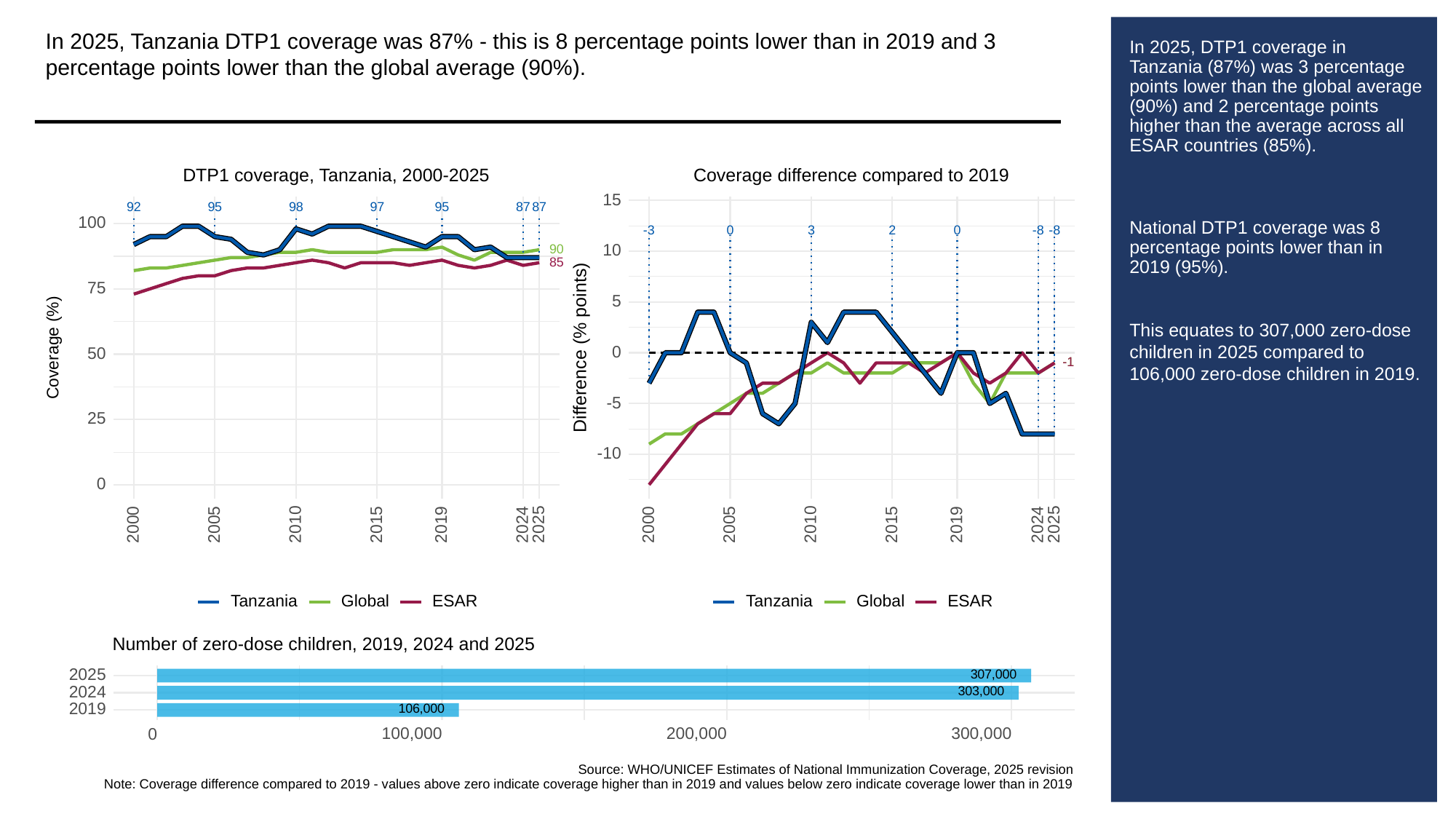

In 2025, Tanzania DTP1 coverage was 87% - this is 8 percentage points lower than in 2019 and 3 percentage points lower than the global average (90%).
# In 2025, DTP1 coverage in Tanzania (87%) was 3 percentage points lower than the global average (90%) and 2 percentage points higher than the average across all ESAR countries (85%).

National DTP1 coverage was 8 percentage points lower than in 2019 (95%).

This equates to 307,000 zero-dose children in 2025 compared to 106,000 zero-dose children in 2019.

Coverage difference compared to 2019
DTP1 coverage, Tanzania, 2000-2025
15

92
95
98
97
95
87
87
100

-3
3
0
0
-8
-8
2

90
10

85

75

5

Difference (% points)
Coverage (%)
0
50

-1
-1

-5

25

-10

0

2000
2005
2010
2015
2019
2024
2025
2000
2005
2010
2015
2019
2024
2025
Global
ESAR
Global
ESAR
Tanzania
Tanzania

Number of zero-dose children, 2019, 2024 and 2025

307,000
2025

303,000
2024

106,000
2019

100,000
200,000
300,000
0
Source: WHO/UNICEF Estimates of National Immunization Coverage, 2025 revision
Note: Coverage difference compared to 2019 - values above zero indicate coverage higher than in 2019 and values below zero indicate coverage lower than in 2019